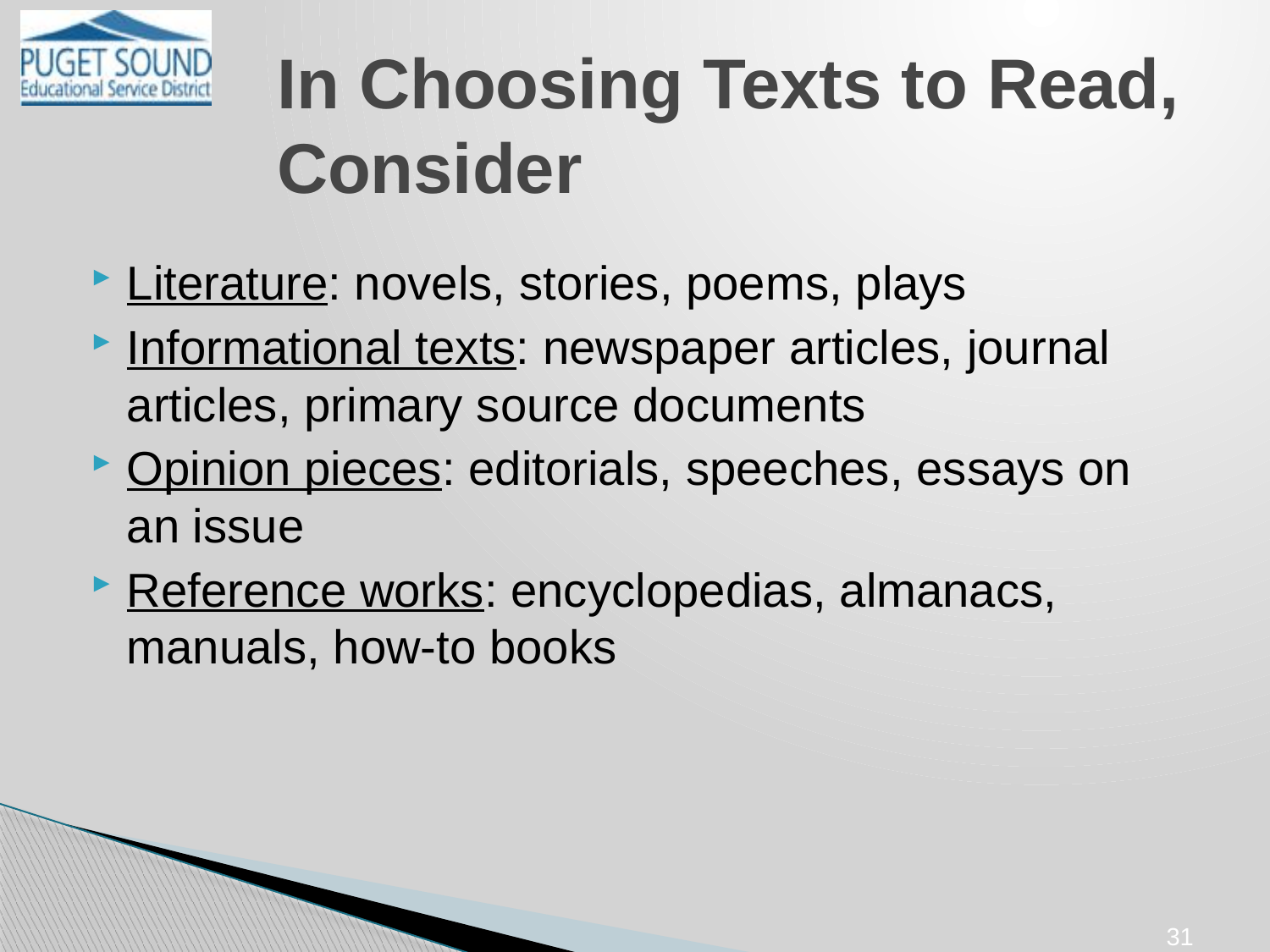

# In Choosing Texts to Read, Consider
Literature: novels, stories, poems, plays
Informational texts: newspaper articles, journal articles, primary source documents
Opinion pieces: editorials, speeches, essays on an issue
Reference works: encyclopedias, almanacs, manuals, how-to books
31